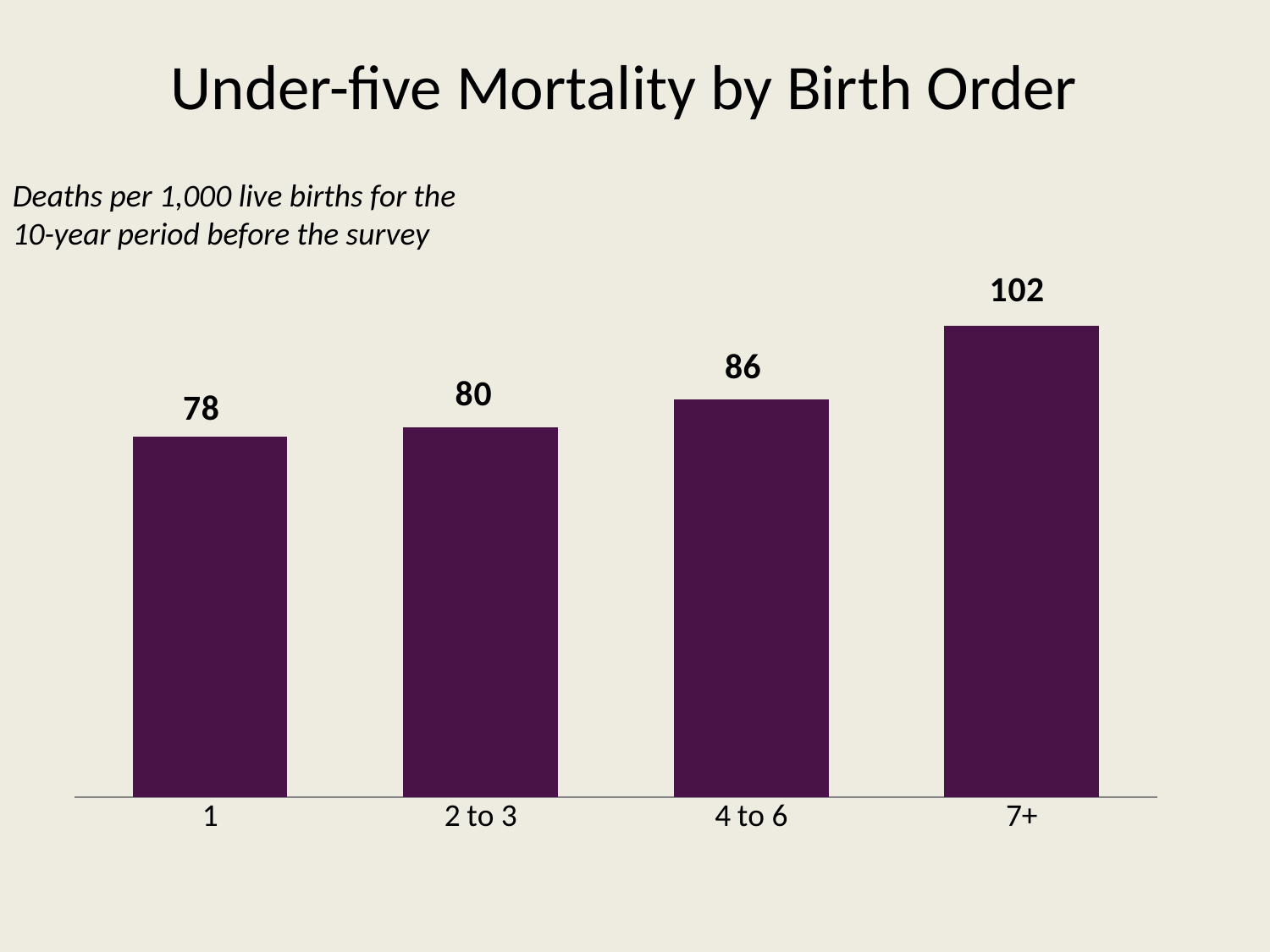

# Under-five Mortality by Birth Order
Deaths per 1,000 live births for the 10-year period before the survey

### Chart

| Category | Under-five mortality |
|---|---|
| 1 | 78.0 |
| 2 to 3 | 80.0 |
| 4 to 6 | 86.0 |
| 7+ | 102.0 |